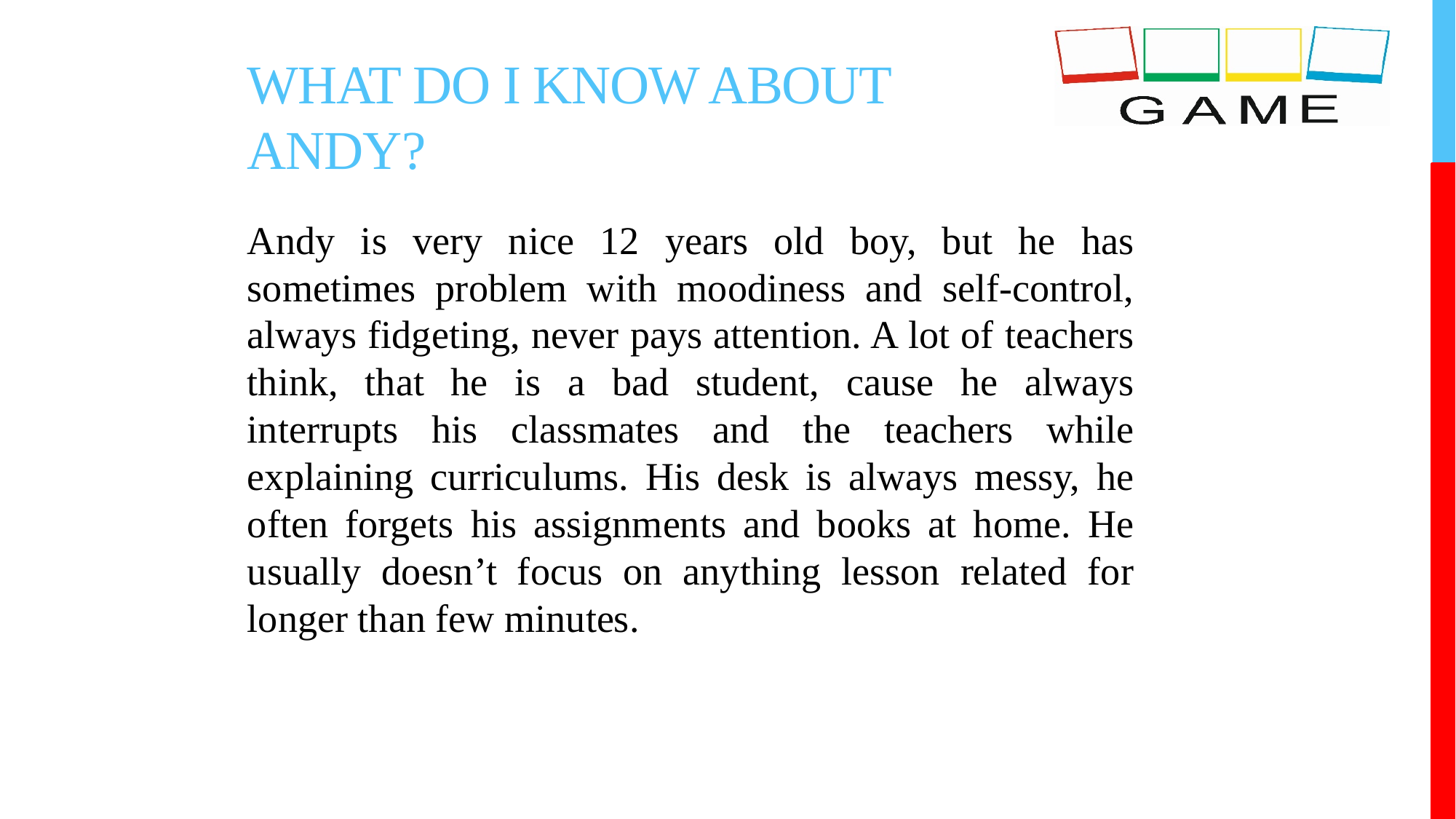

# WHAT DO I KNOW ABOUT ANDY?
Andy is very nice 12 years old boy, but he has sometimes problem with moodiness and self-control, always fidgeting, never pays attention. A lot of teachers think, that he is a bad student, cause he always interrupts his classmates and the teachers while explaining curriculums. His desk is always messy, he often forgets his assignments and books at home. He usually doesn’t focus on anything lesson related for longer than few minutes.